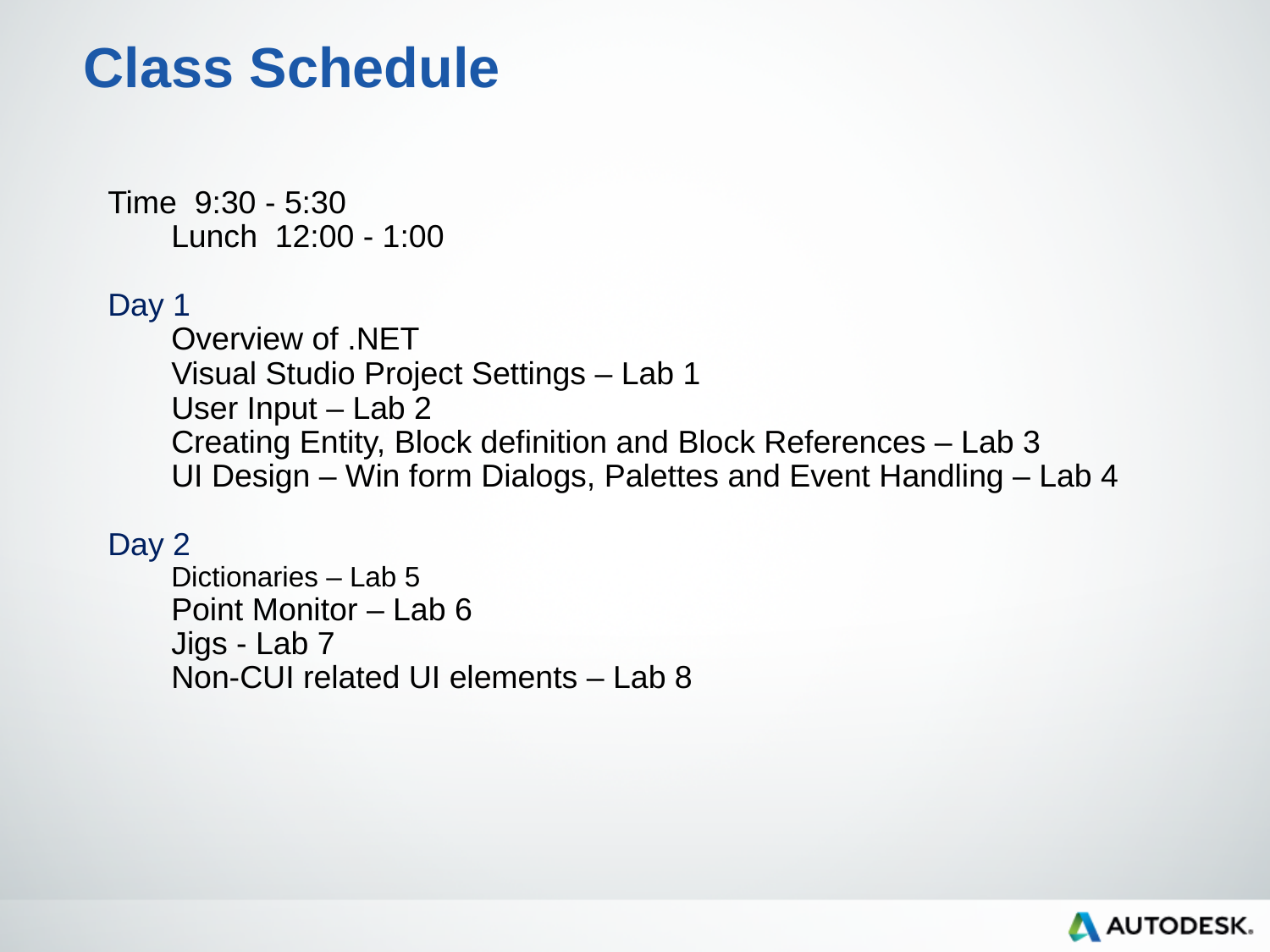

Class Schedule
Time  9:30 - 5:30
Lunch  12:00 - 1:00

Day 1
Overview of .NET
Visual Studio Project Settings – Lab 1
User Input – Lab 2
Creating Entity, Block definition and Block References – Lab 3
UI Design – Win form Dialogs, Palettes and Event Handling – Lab 4

Day 2
Dictionaries – Lab 5
Point Monitor – Lab 6
Jigs - Lab 7
Non-CUI related UI elements – Lab 8